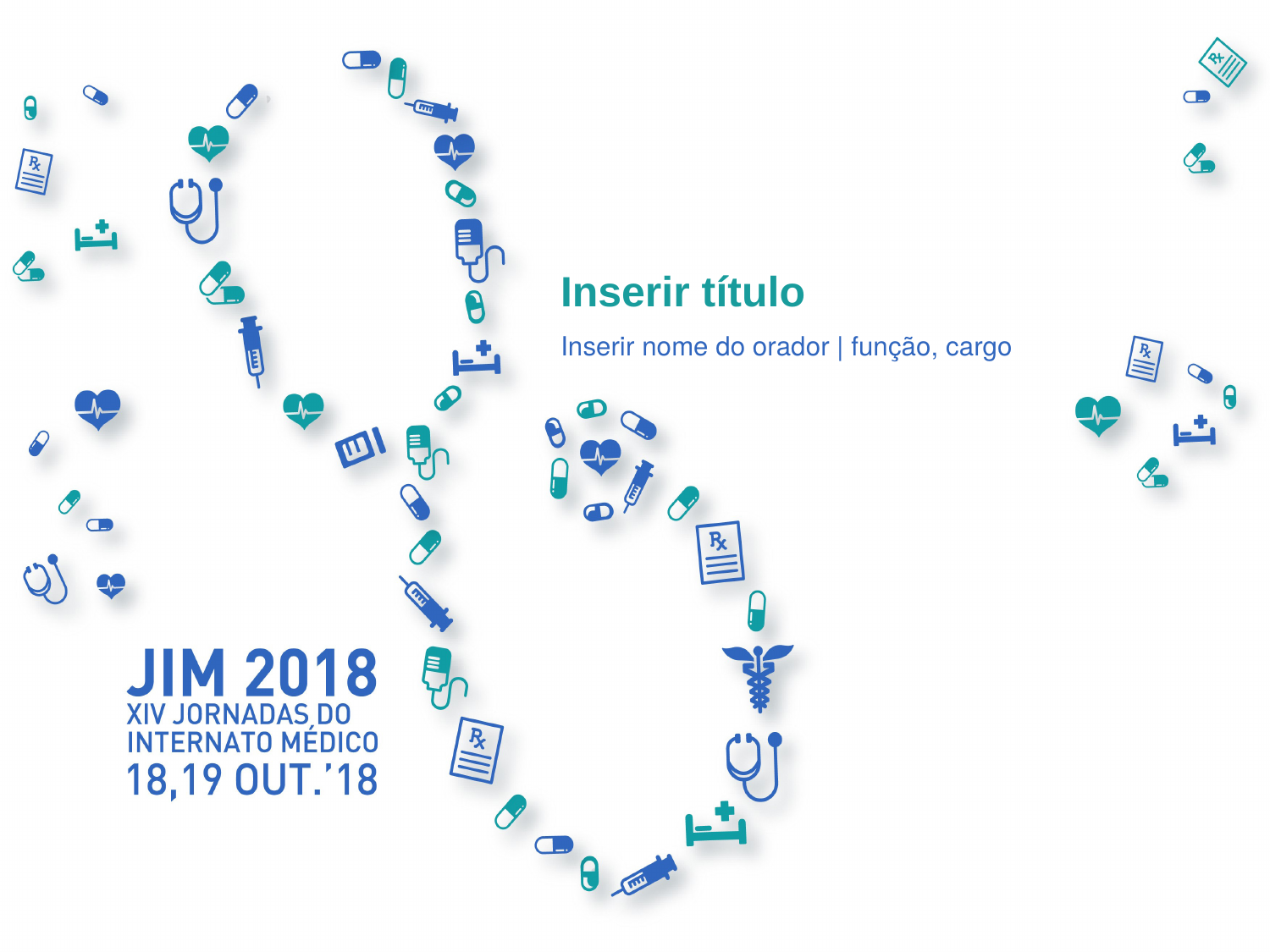

Inserir título
Inserir nome do orador | função, cargo